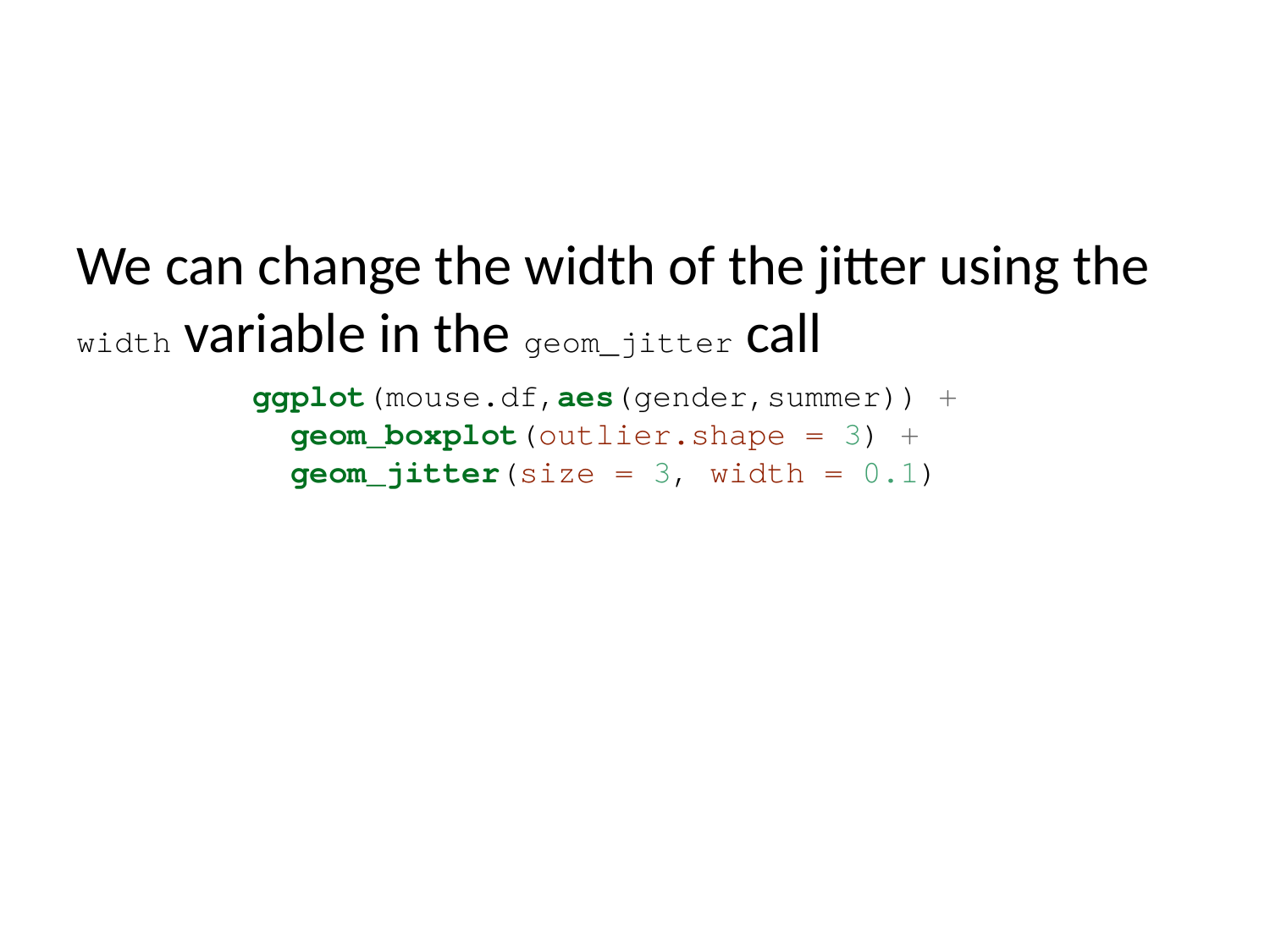

We can change the width of the jitter using the width variable in the geom_jitter call
ggplot(mouse.df,aes(gender,summer)) +
  geom_boxplot(outlier.shape = 3) +
  geom_jitter(size = 3, width = 0.1)